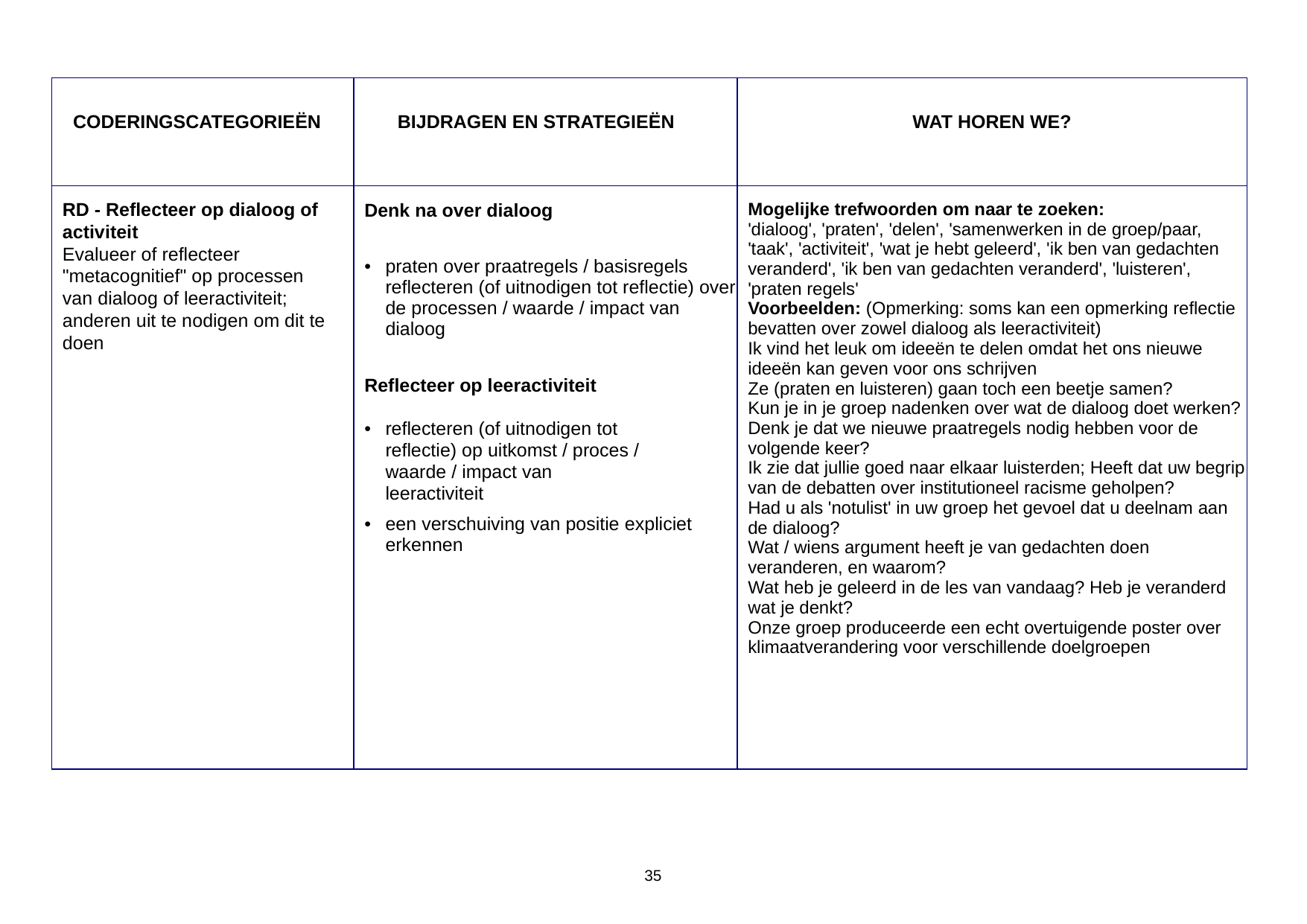

| CODERINGSCATEGORIEËN | BIJDRAGEN EN STRATEGIEËN | WAT HOREN WE? |
| --- | --- | --- |
| RD - Reflecteer op dialoog of activiteit Evalueer of reflecteer "metacognitief" op processen van dialoog of leeractiviteit; anderen uit te nodigen om dit te doen | Denk na over dialoog praten over praatregels / basisregels reflecteren (of uitnodigen tot reflectie) over de processen / waarde / impact van dialoog Reflecteer op leeractiviteit reflecteren (of uitnodigen tot reflectie) op uitkomst / proces / waarde / impact van leeractiviteit een verschuiving van positie expliciet erkennen | Mogelijke trefwoorden om naar te zoeken: 'dialoog', 'praten', 'delen', 'samenwerken in de groep/paar, 'taak', 'activiteit', 'wat je hebt geleerd', 'ik ben van gedachten veranderd', 'ik ben van gedachten veranderd', 'luisteren', 'praten regels' Voorbeelden: (Opmerking: soms kan een opmerking reflectie bevatten over zowel dialoog als leeractiviteit) Ik vind het leuk om ideeën te delen omdat het ons nieuwe ideeën kan geven voor ons schrijven Ze (praten en luisteren) gaan toch een beetje samen? Kun je in je groep nadenken over wat de dialoog doet werken? Denk je dat we nieuwe praatregels nodig hebben voor de volgende keer? Ik zie dat jullie goed naar elkaar luisterden; Heeft dat uw begrip van de debatten over institutioneel racisme geholpen? Had u als 'notulist' in uw groep het gevoel dat u deelnam aan de dialoog? Wat / wiens argument heeft je van gedachten doen veranderen, en waarom? Wat heb je geleerd in de les van vandaag? Heb je veranderd wat je denkt? Onze groep produceerde een echt overtuigende poster over klimaatverandering voor verschillende doelgroepen |
35